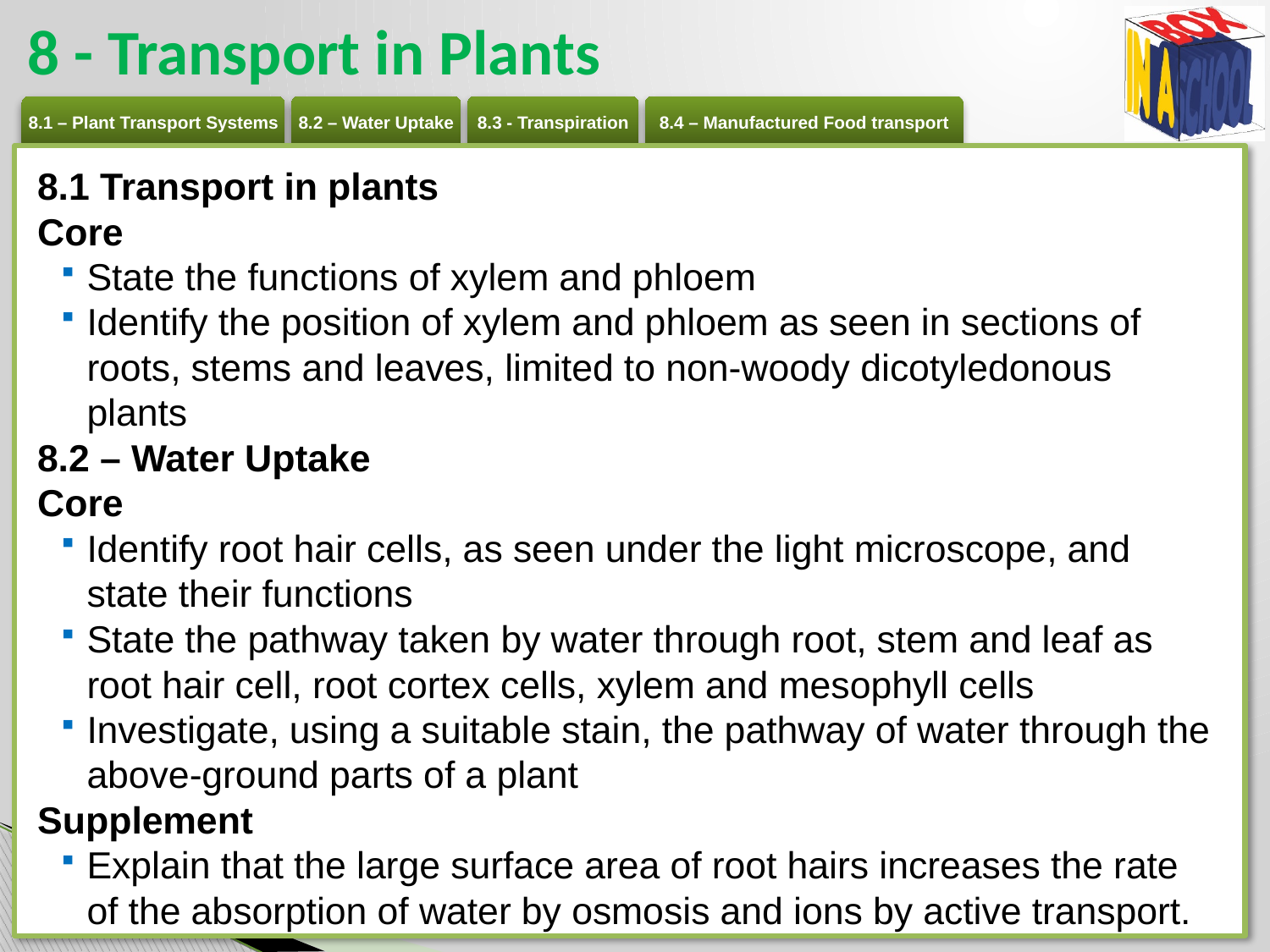

# 8 - Transport in Plants
8.1 Transport in plants
Core
State the functions of xylem and phloem
Identify the position of xylem and phloem as seen in sections of roots, stems and leaves, limited to non-woody dicotyledonous plants
8.2 – Water Uptake
Core
Identify root hair cells, as seen under the light microscope, and state their functions
State the pathway taken by water through root, stem and leaf as root hair cell, root cortex cells, xylem and mesophyll cells
Investigate, using a suitable stain, the pathway of water through the above-ground parts of a plant
Supplement
Explain that the large surface area of root hairs increases the rate of the absorption of water by osmosis and ions by active transport.